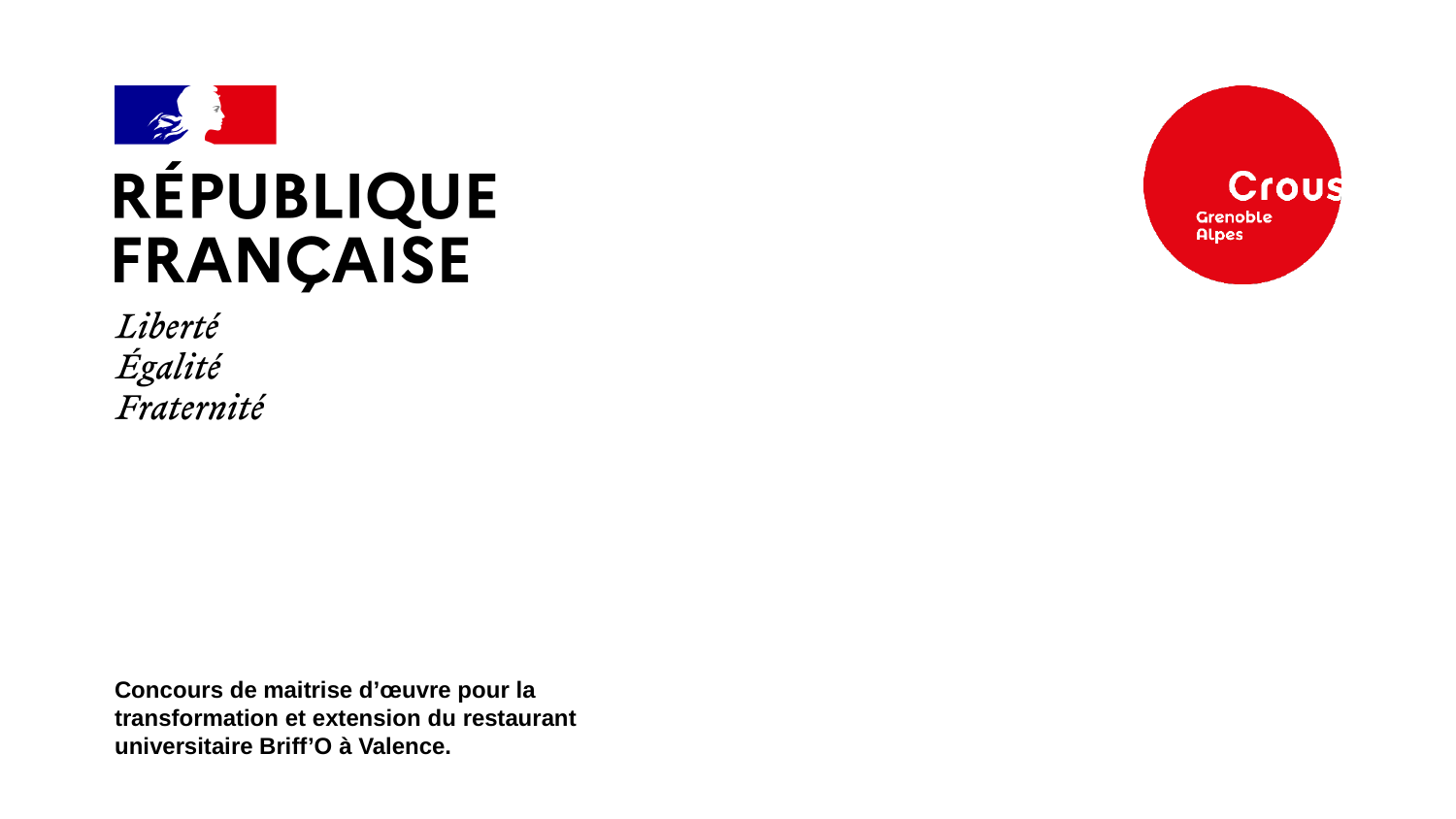

Concours de maitrise d’œuvre pour la transformation et extension du restaurant universitaire Briff’O à Valence.